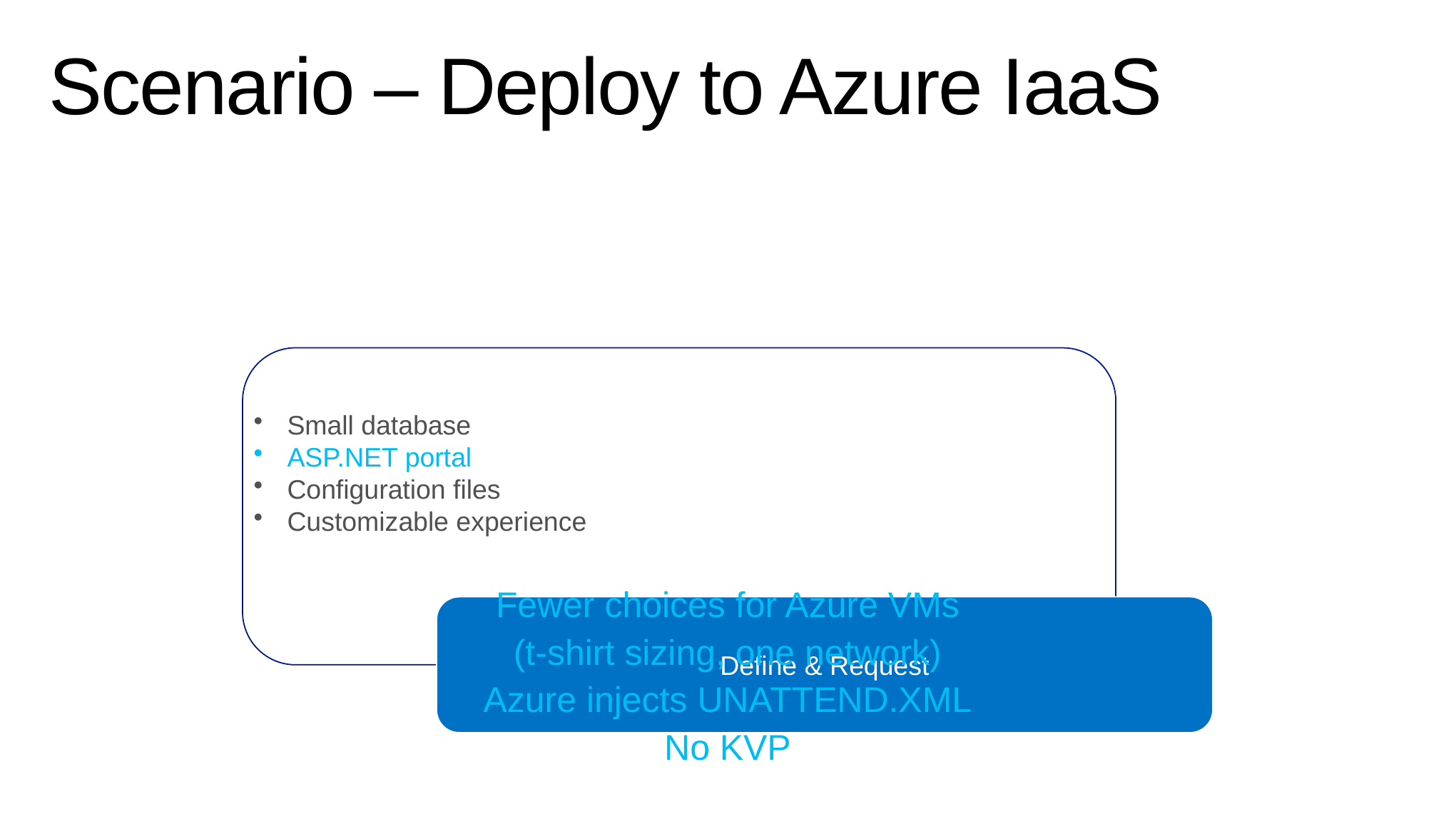

# Scenario – Deploy to Azure IaaS
Small database
Configuration files
ASP.NET portal
Customizable experience
Fewer choices for Azure VMs
(t-shirt sizing, one network)
Azure injects UNATTEND.XML
No KVP